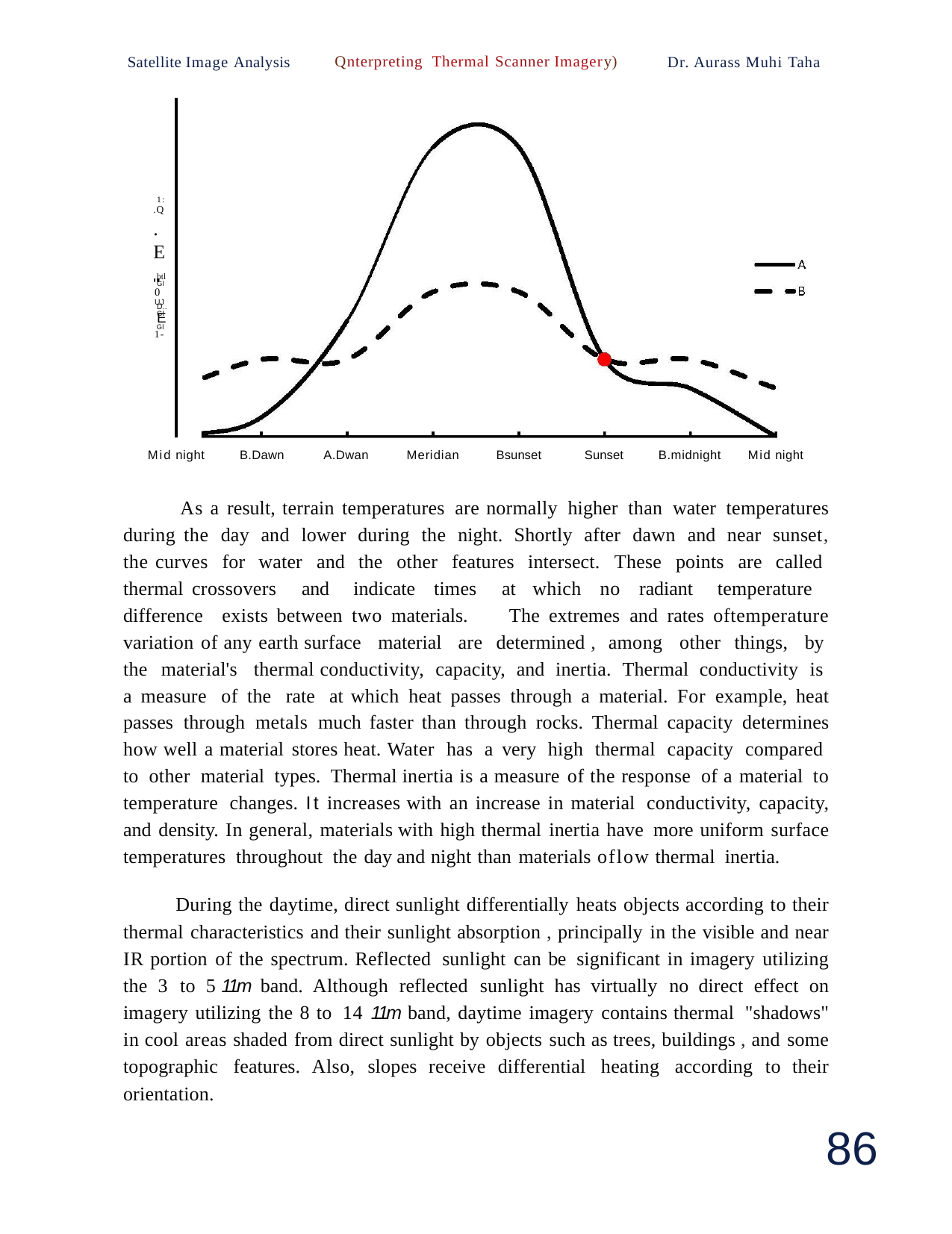

Qnterpreting  Thermal Scanner Imagery)
Satellite Image Analysis
Dr. Aurass Muhi Taha

1:
.Q
.E"'
UJ
Gl
btl
Gl
0
D..
E
Gl
1-
Mid night
B.Dawn
A.Dwan
Meridian
Bsunset
Sunset
B.midnight
Mid night
As a result, terrain temperatures  are normally  higher  than  water  temperatures during the  day  and  lower  during  the  night.  Shortly  after  dawn  and  near  sunset, the curves  for  water  and  the  other  features  intersect.  These  points  are  called  thermal crossovers   and   indicate  times   at  which  no  radiant   temperature   difference  exists between two materials.     The extremes and rates oftemperature variation of any earth surface   material   are  determined ,  among   other  things,   by  the  material's   thermal conductivity,  capacity,  and  inertia.  Thermal  conductivity  is  a measure  of the  rate  at which heat passes through a material. For example, heat passes through metals much faster than through rocks. Thermal capacity determines how well a material stores heat. Water  has  a very  high  thermal  capacity  compared  to  other  material  types.  Thermal inertia is a measure of the response  of a material  to temperature  changes. It increases with an increase in material  conductivity, capacity, and density. In general, materials with high thermal inertia have  more uniform surface temperatures  throughout  the day and night than materials oflow thermal  inertia.

During the daytime, direct sunlight differentially heats objects according to their thermal characteristics and their sunlight absorption , principally in the visible and near­ IR portion of the spectrum. Reflected  sunlight can be  significant in imagery utilizing the  3  to  5 11m  band.  Although  reflected  sunlight  has  virtually  no  direct  effect  on imagery utilizing the 8 to  14 11m band, daytime imagery contains thermal  "shadows" in cool areas shaded from direct sunlight by objects such as trees, buildings , and some topographic   features.  Also,  slopes  receive  differential   heating   according  to  their orientation.

86